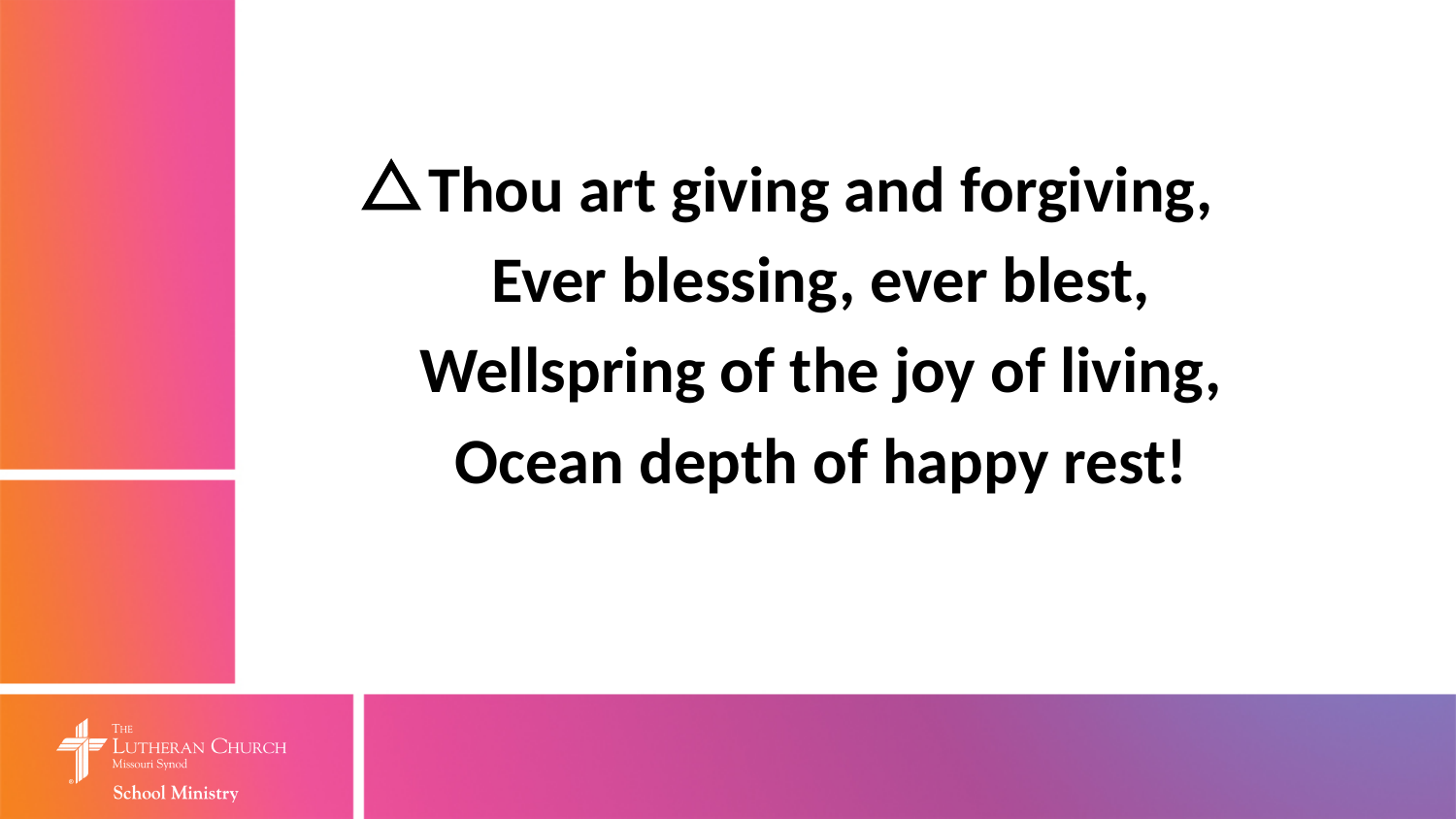

Thou art giving and forgiving,
Ever blessing, ever blest,
Wellspring of the joy of living,
Ocean depth of happy rest!